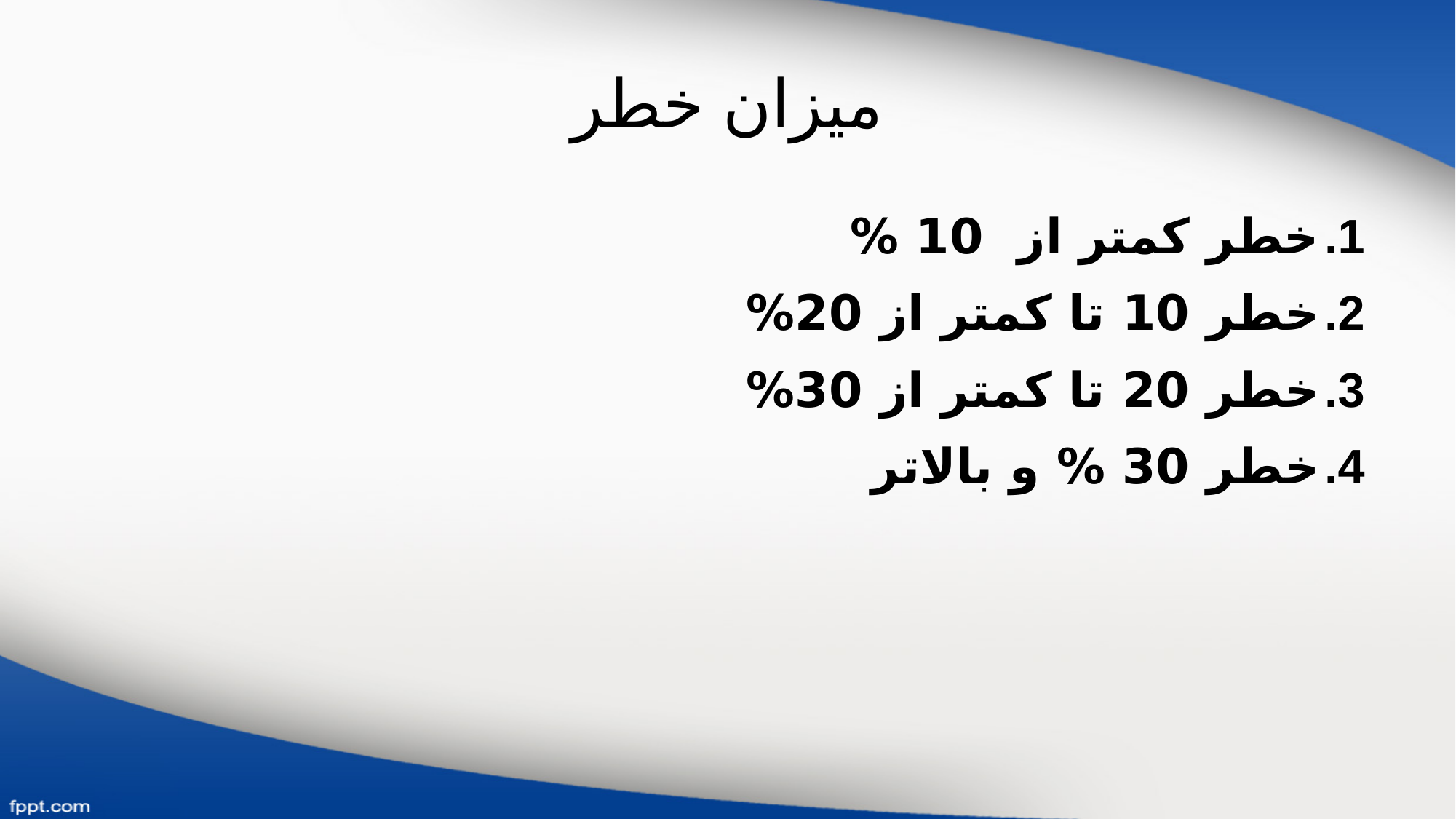

# میزان خطر
خطر کمتر از  10 %
خطر 10 تا کمتر از 20%
خطر 20 تا کمتر از 30%
خطر 30 % و بالاتر